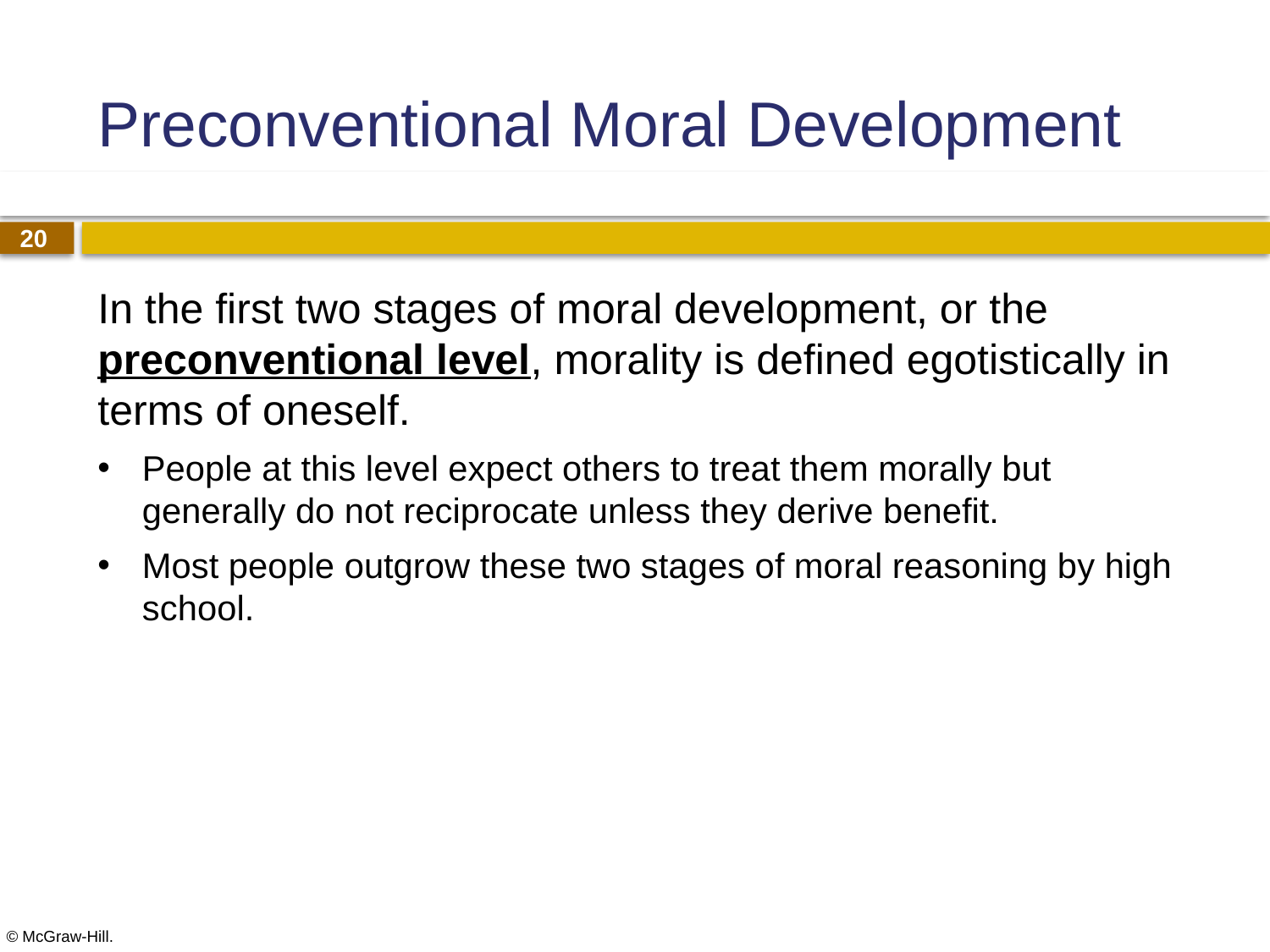

# Preconventional Moral Development
In the first two stages of moral development, or the preconventional level, morality is defined egotistically in terms of oneself.
People at this level expect others to treat them morally but generally do not reciprocate unless they derive benefit.
Most people outgrow these two stages of moral reasoning by high school.